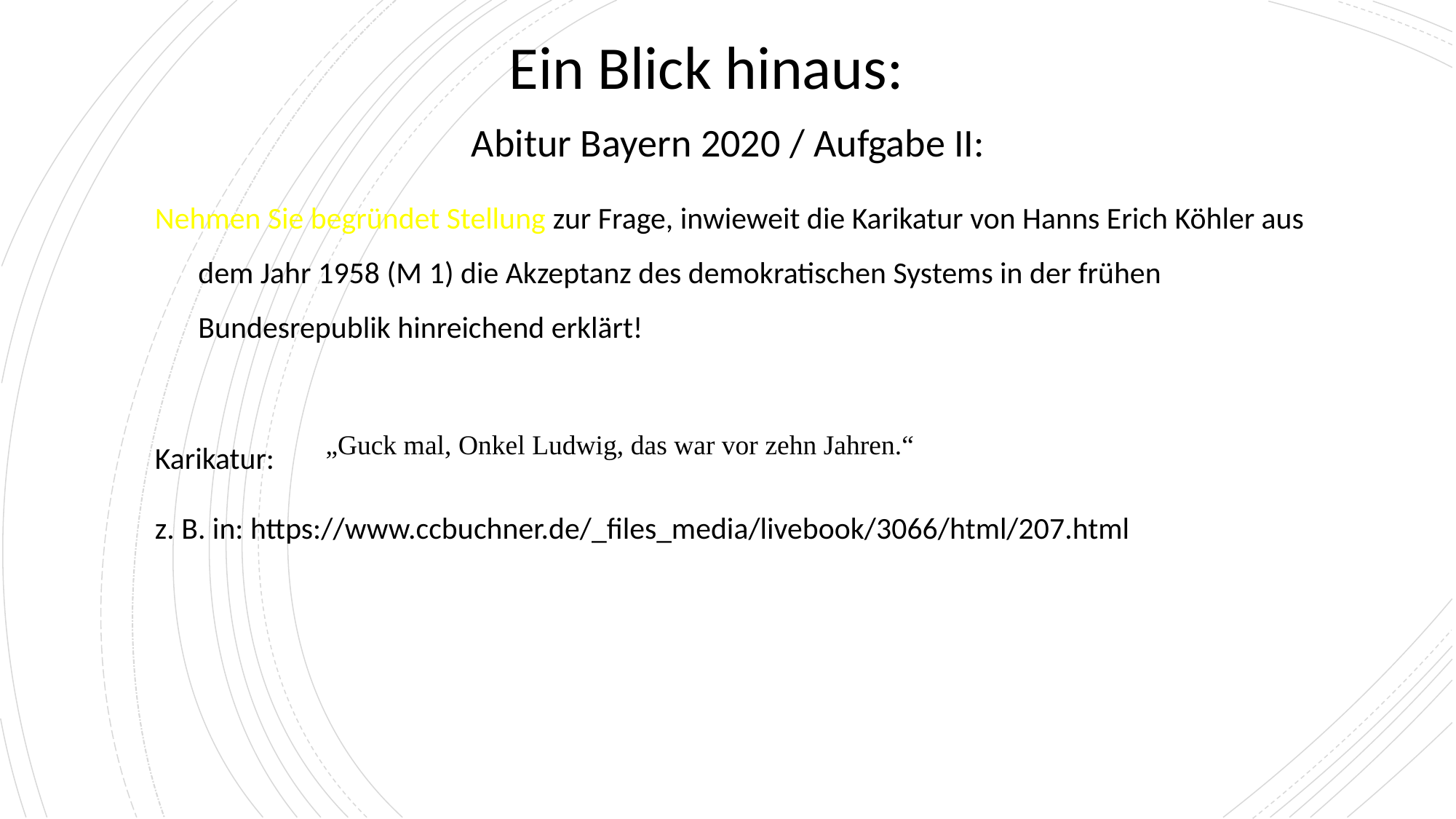

# Ein Blick hinaus:
Abitur Bayern 2020 / Aufgabe II:
Nehmen Sie begründet Stellung zur Frage, inwieweit die Karikatur von Hanns Erich Köhler aus dem Jahr 1958 (M 1) die Akzeptanz des demokratischen Sys­tems in der frühen Bundesrepublik hinreichend erklärt!

Karikatur:
z. B. in: https://www.ccbuchner.de/_files_media/livebook/3066/html/207.html
„Guck mal, Onkel Ludwig, das war vor zehn Jahren.“